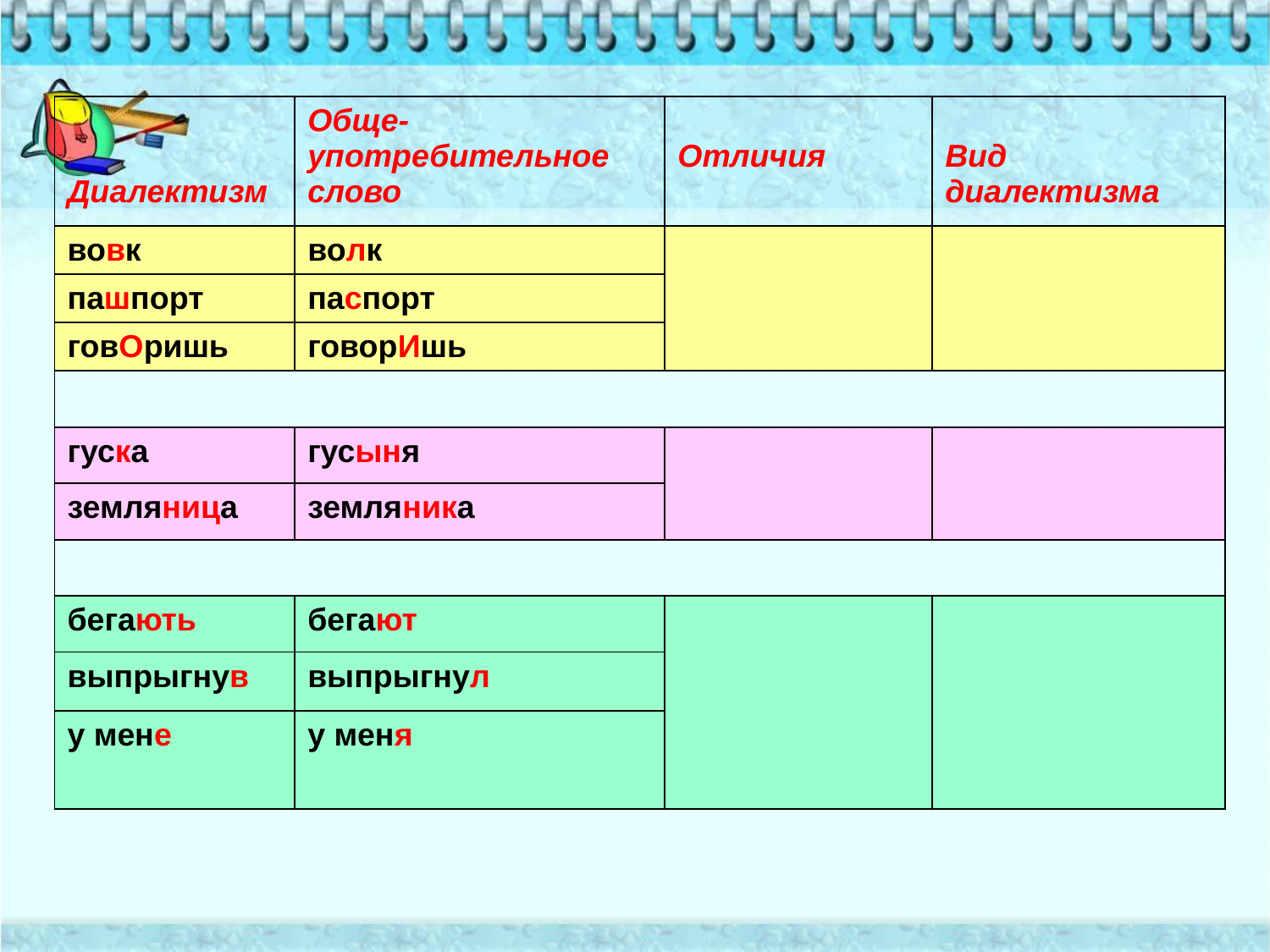

#
| Диалектизм | Обще- употребительное слово | Отличия | Вид диалектизма |
| --- | --- | --- | --- |
| вовк | волк |  |  |
| пашпорт | паспорт |  |  |
| говОришь | говорИшь |  |  |
|  |  |  |  |
| гуска | гусыня |  |  |
| земляница | земляника |  |  |
|  |  |  |  |
| бегають | бегают |  |  |
| выпрыгнув | выпрыгнул |  |  |
| у мене | у меня |  |  |